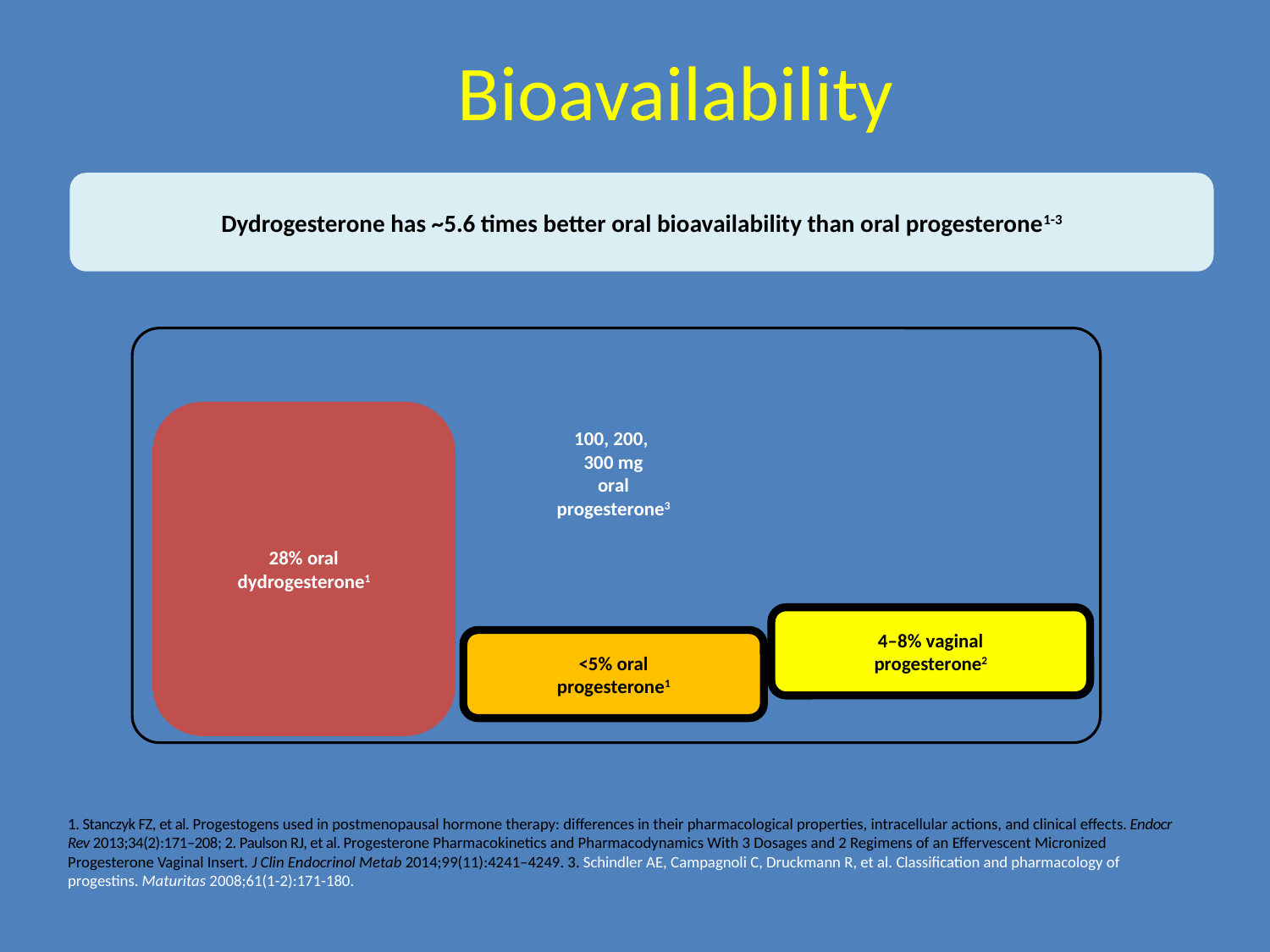

# Bioavailability
Dydrogesterone has ~5.6 times better oral bioavailability than oral progesterone1-3
100, 200,
300 mg
oral
progesterone3

28% oral
dydrogesterone1
4–8% vaginal
progesterone2
<5% oral
progesterone1
1. Stanczyk FZ, et al. Progestogens used in postmenopausal hormone therapy: differences in their pharmacological properties, intracellular actions, and clinical effects. Endocr Rev 2013;34(2):171–208; 2. Paulson RJ, et al. Progesterone Pharmacokinetics and Pharmacodynamics With 3 Dosages and 2 Regimens of an Effervescent Micronized Progesterone Vaginal Insert. J Clin Endocrinol Metab 2014;99(11):4241–4249. 3. Schindler AE, Campagnoli C, Druckmann R, et al. Classification and pharmacology of progestins. Maturitas 2008;61(1-2):171-180.